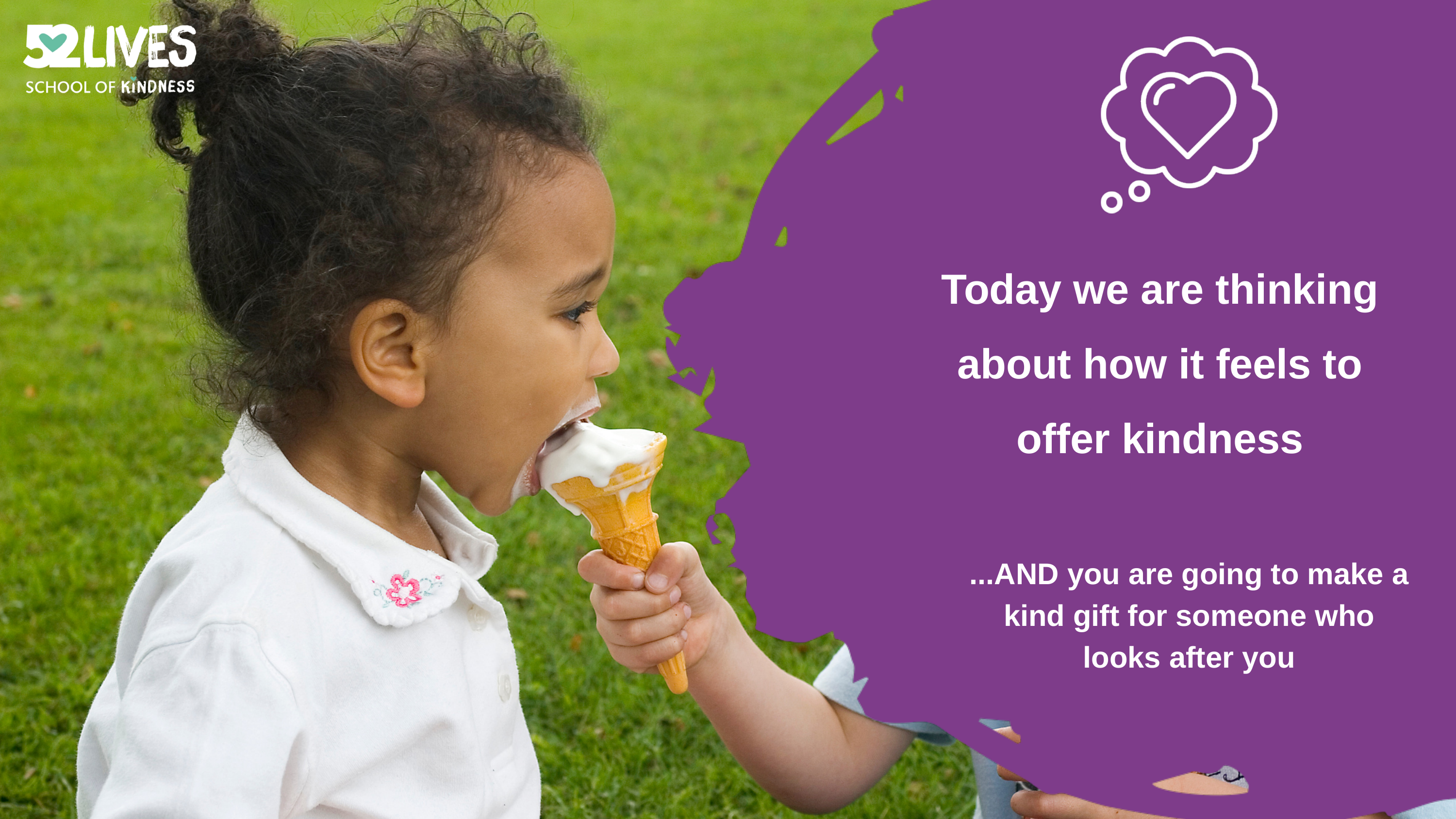

Today we are thinking about how it feels to offer kindness
...AND you are going to make a kind gift for someone who looks after you